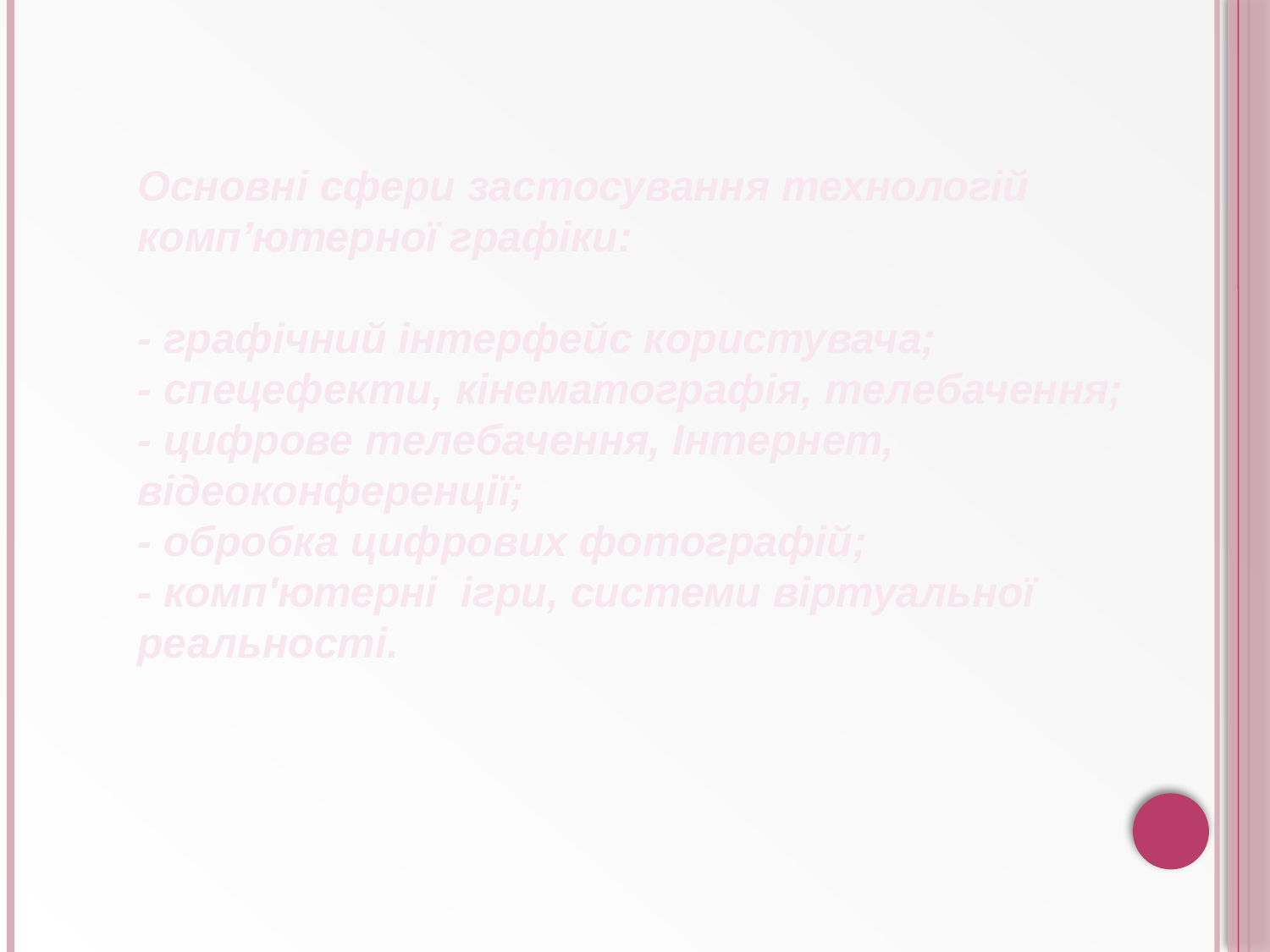

# Основні сфери застосування технологій комп’ютерної графіки: - графічний інтерфейс користувача; - спецефекти, кінематографія, телебачення; - цифрове телебачення, Інтернет, відеоконференції; - обробка цифрових фотографій; - комп'ютерні  ігри, системи віртуальної реальності.